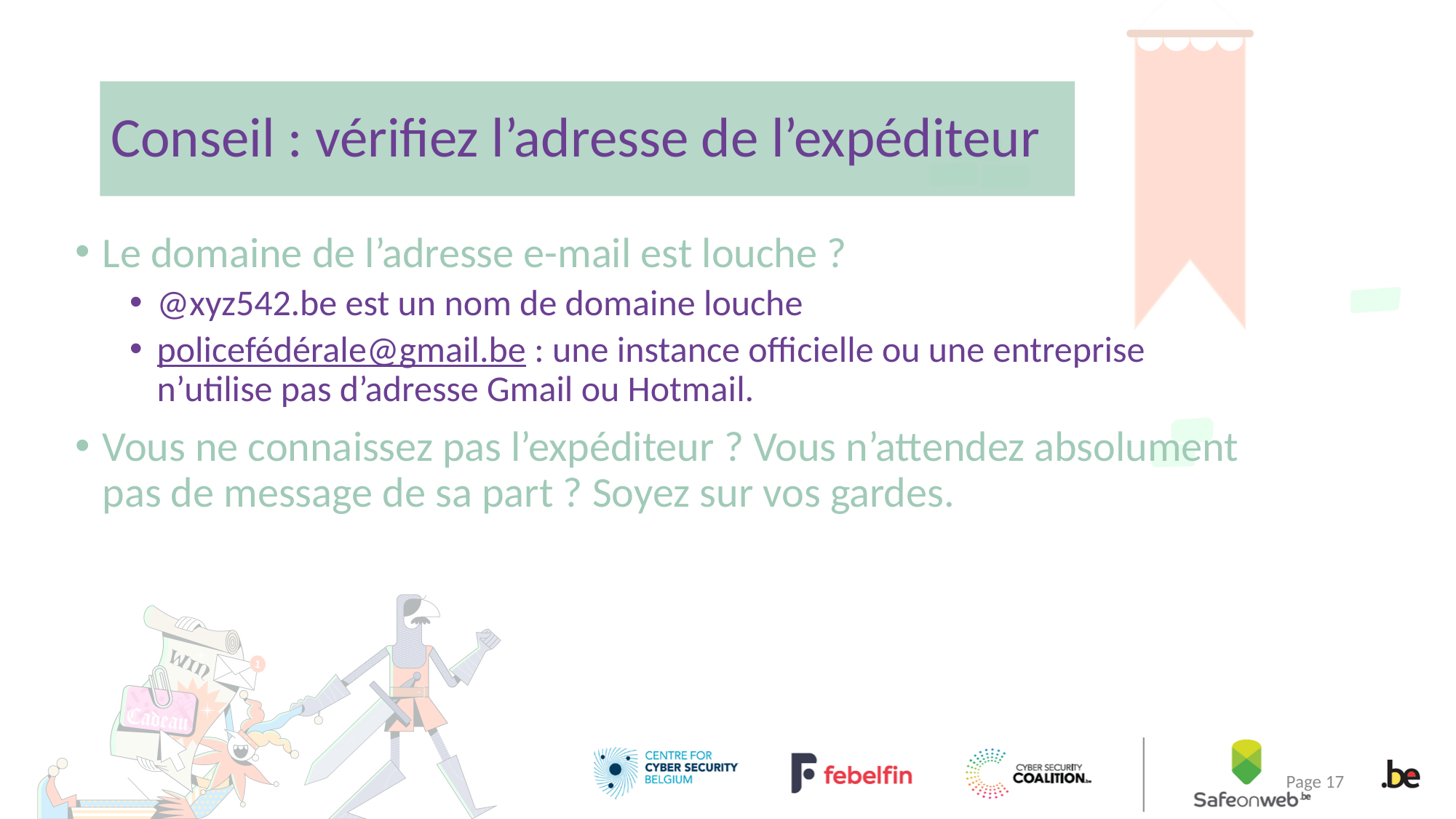

# Conseil : vérifiez l’adresse de l’expéditeur
Le domaine de l’adresse e-mail est louche ?
@xyz542.be est un nom de domaine louche
policefédérale@gmail.be : une instance officielle ou une entreprise n’utilise pas d’adresse Gmail ou Hotmail.
Vous ne connaissez pas l’expéditeur ? Vous n’attendez absolument pas de message de sa part ? Soyez sur vos gardes.
Page 17